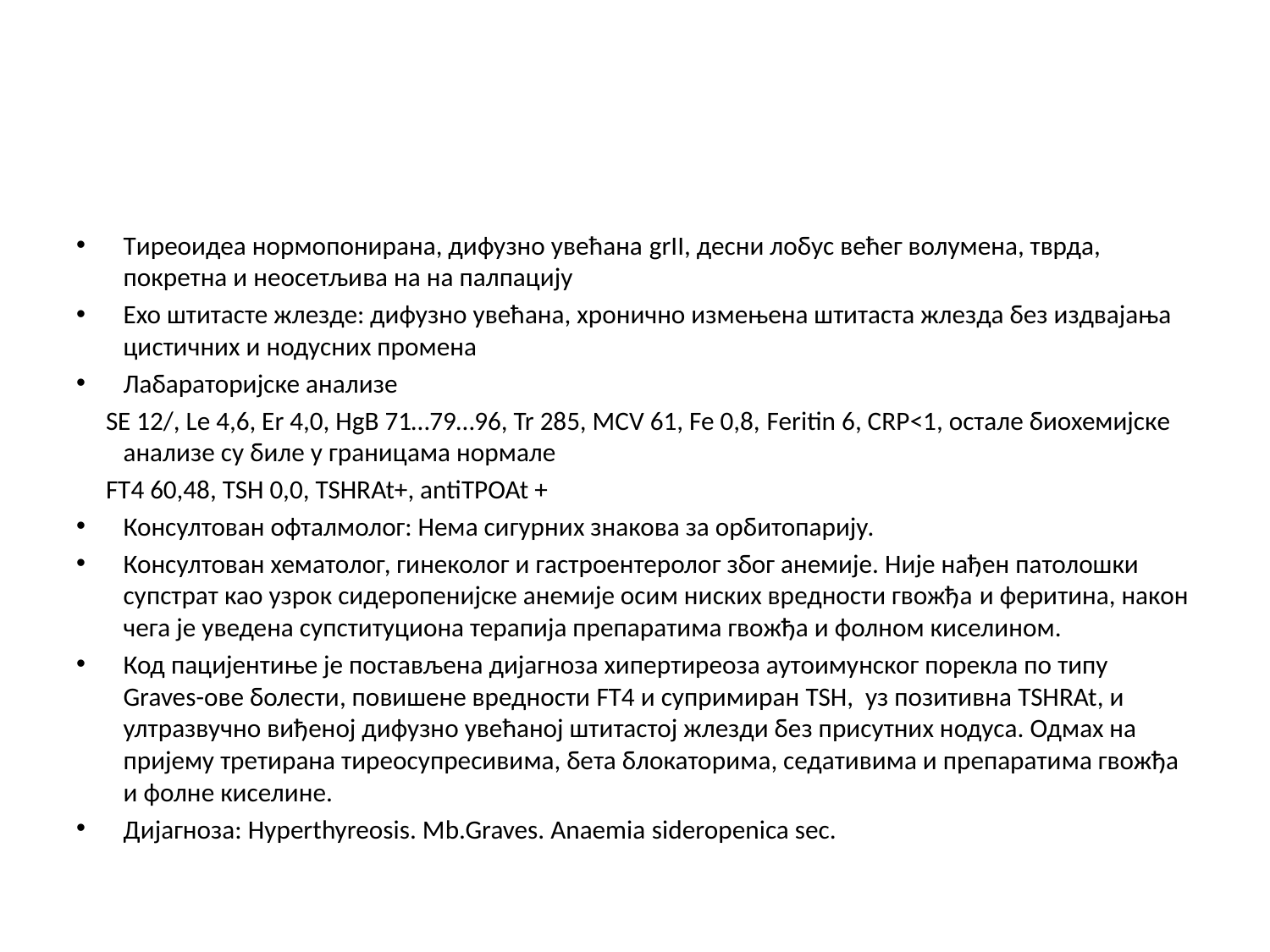

#
Тиреоидеа нормопонирана, дифузно увећана grII, десни лобус већег волумена, тврда, покретна и неосетљива на на палпацију
Ехо штитасте жлезде: дифузно увећана, хронично измењена штитаста жлезда без издвајања цистичних и нодусних промена
Лабараторијске анализе
     SE 12/, Le 4,6, Er 4,0, HgB 71…79…96, Tr 285, MCV 61, Fe 0,8, Feritin 6, CRP<1, остале биохемијске анализе су биле у границама нормале
     FT4 60,48, TSH 0,0, TSHRAt+, antiTPOAt +
Консултован офталмолог: Нема сигурних знакова за орбитопарију.
Консултован хематолог, гинеколог и гастроентеролог због анемије. Није нађен патолошки супстрат као узрок сидеропенијске анемије осим ниских вредности гвожђа и феритина, након чега је уведена супституциона терапија препаратима гвожђа и фолном киселином.
Код пацијентиње је постављена дијагноза хипертиреоза аутоимунског порекла по типу Graves-ове болести, повишене вредности FT4 и супримиран TSH,  уз позитивна TSHRAt, и ултразвучно виђеној дифузно увећаној штитастој жлезди без присутних нодуса. Одмах на пријему третирана тиреосупресивима, бета блокаторима, седативима и препаратима гвожђа и фолне киселине.
Дијагноза: Hyperthyreosis. Mb.Graves. Anaemia sideropenica sec.